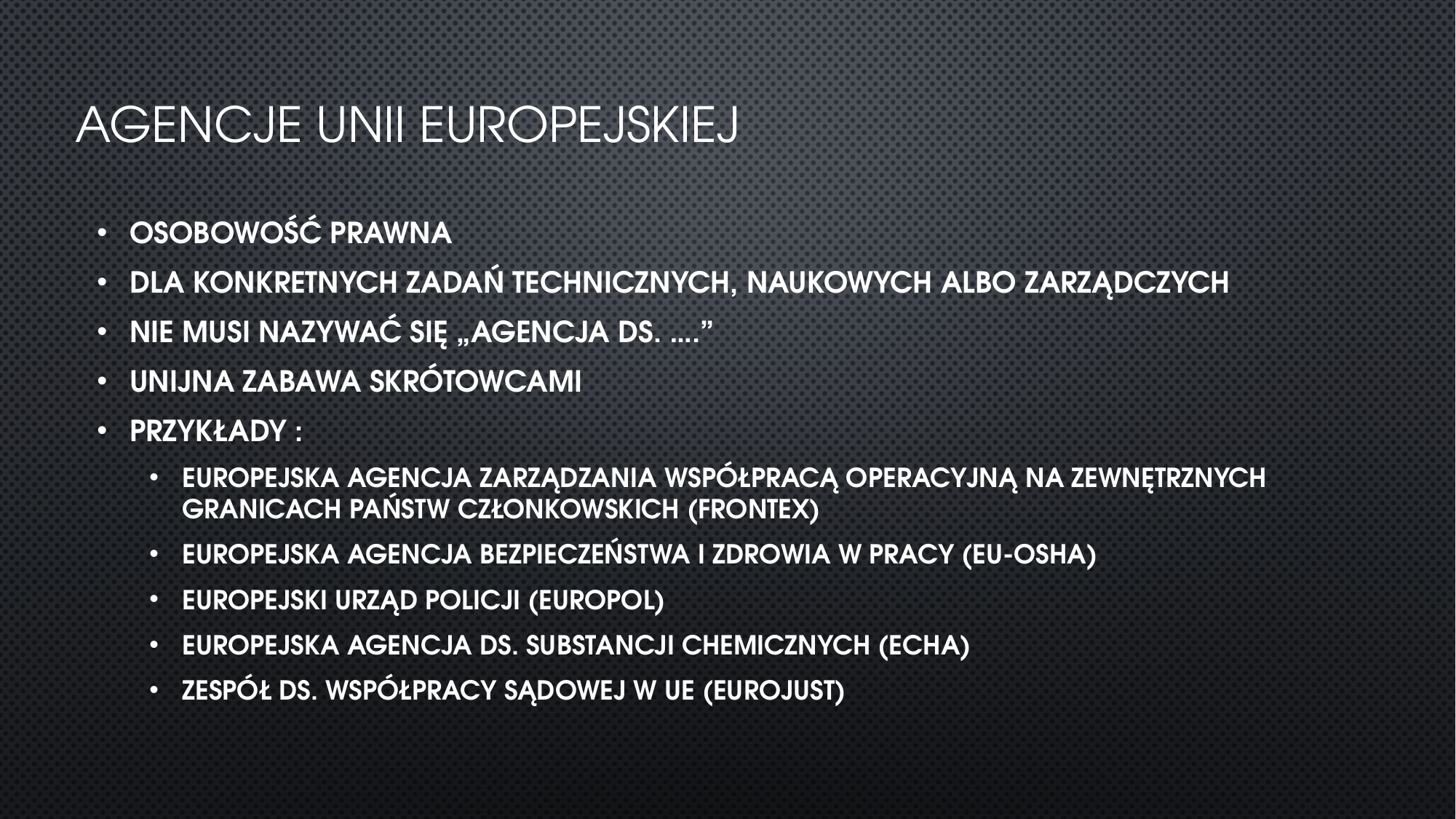

# Agencje unii europejskiej
Osobowość prawna
Dla konkretnych zadań technicznych, naukowych albo zarządczych
Nie musi nazywać się „Agencja ds. ….”
Unijna zabawa skrótowcami
Przykłady :
Europejska agencja zarządzania współpracą operacyjną na zewnętrznych granicach państw członkowskich (FRONTEX)
Europejska Agencja Bezpieczeństwa i Zdrowia w Pracy (EU-OSHA)
Europejski Urząd Policji (Europol)
Europejska Agencja ds. Substancji Chemicznych (ECHA)
Zespół ds. Współpracy Sądowej w UE (Eurojust)